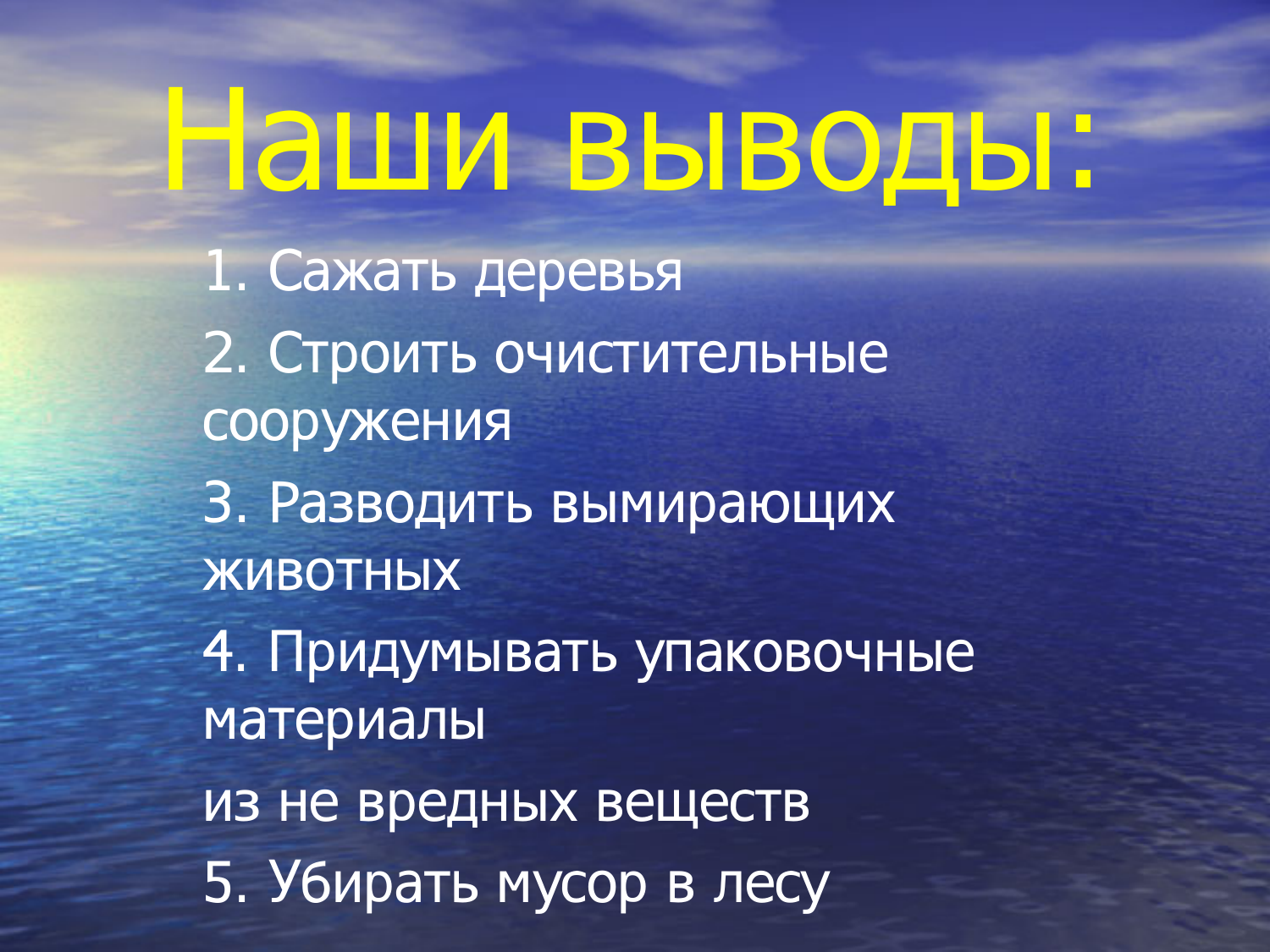

# Наши выводы:
1. Сажать деревья
2. Строить очистительные сооружения
3. Разводить вымирающих животных
4. Придумывать упаковочные материалы
из не вредных веществ
5. Убирать мусор в лесу